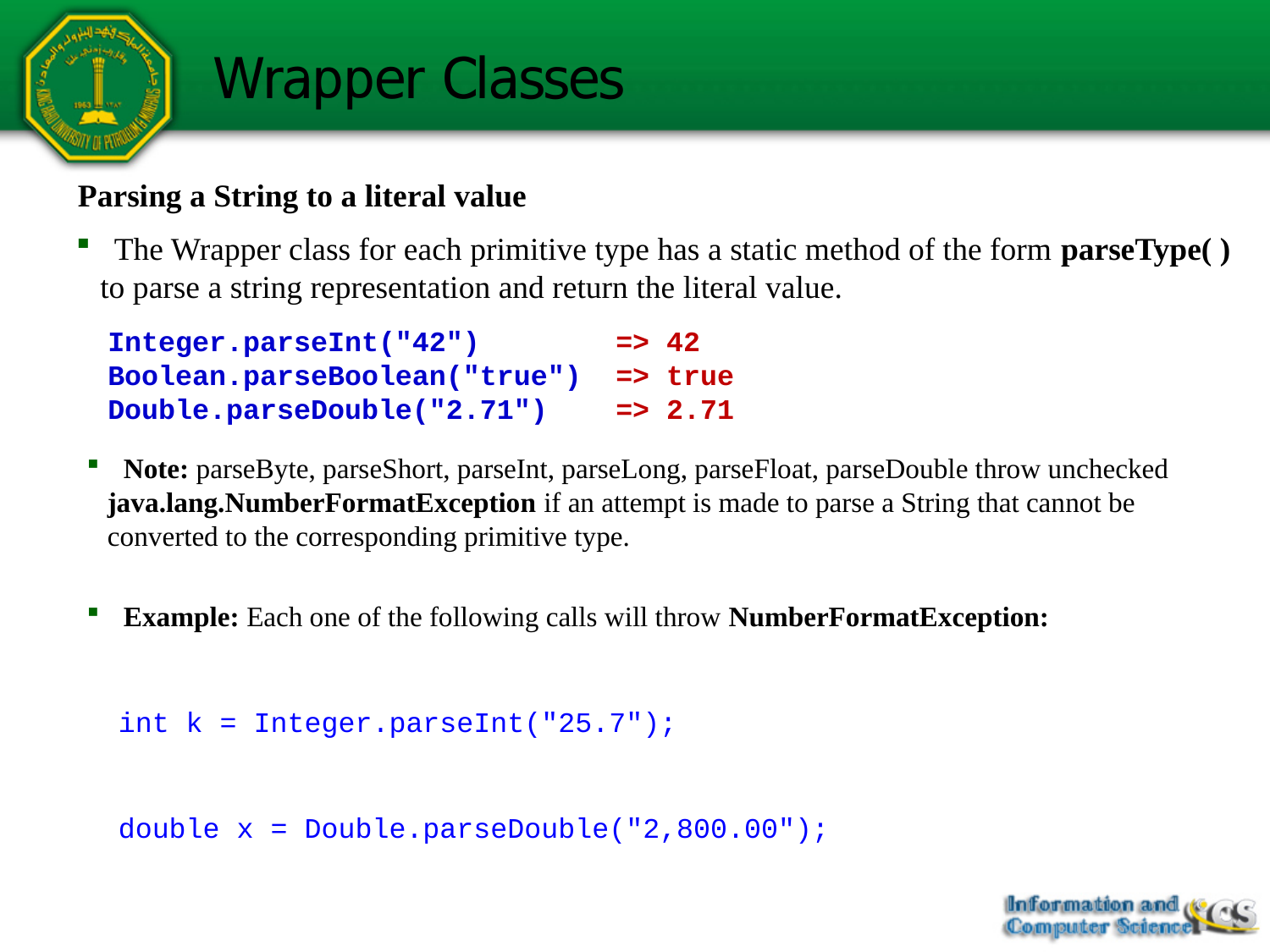

# Wrapper Classes
Parsing a String to a literal value
 The Wrapper class for each primitive type has a static method of the form parseType( )
   to parse a string representation and return the literal value.
Integer.parseInt("42")		=> 42
Boolean.parseBoolean("true")	=> true
Double.parseDouble("2.71")	=> 2.71
 Note: parseByte, parseShort, parseInt, parseLong, parseFloat, parseDouble throw unchecked
   java.lang.NumberFormatException if an attempt is made to parse a String that cannot be
   converted to the corresponding primitive type.
 Example: Each one of the following calls will throw NumberFormatException:
int k = Integer.parseInt("25.7");
double x = Double.parseDouble("2,800.00");